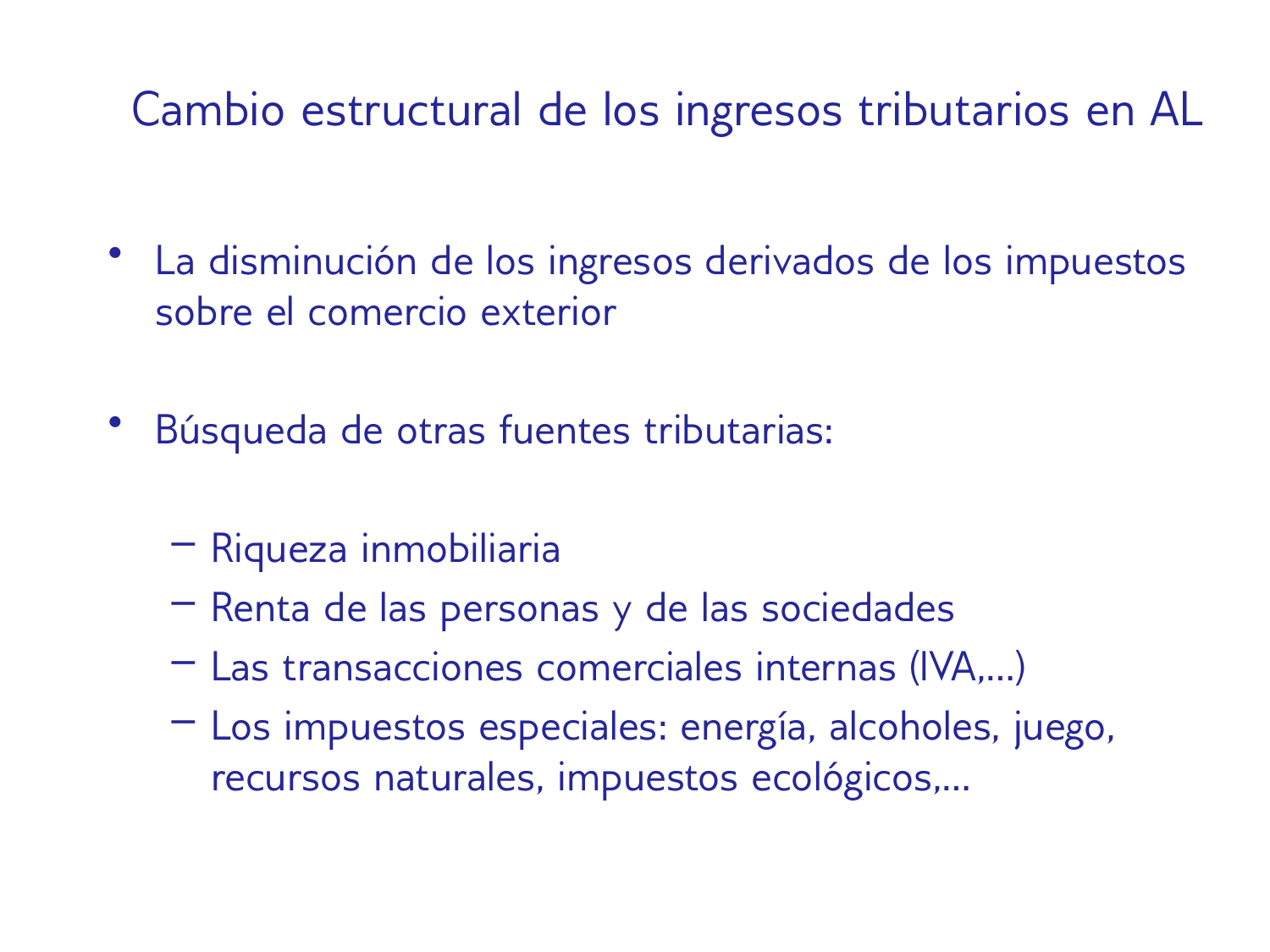

# Cambio estructural de los ingresos tributarios en AL
La disminución de los ingresos derivados de los impuestos sobre el comercio exterior

Búsqueda de otras fuentes tributarias:

Riqueza inmobiliaria
Renta de las personas y de las sociedades
Las transacciones comerciales internas (IVA,…)
Los impuestos especiales: energía, alcoholes, juego, recursos naturales, impuestos ecológicos,…